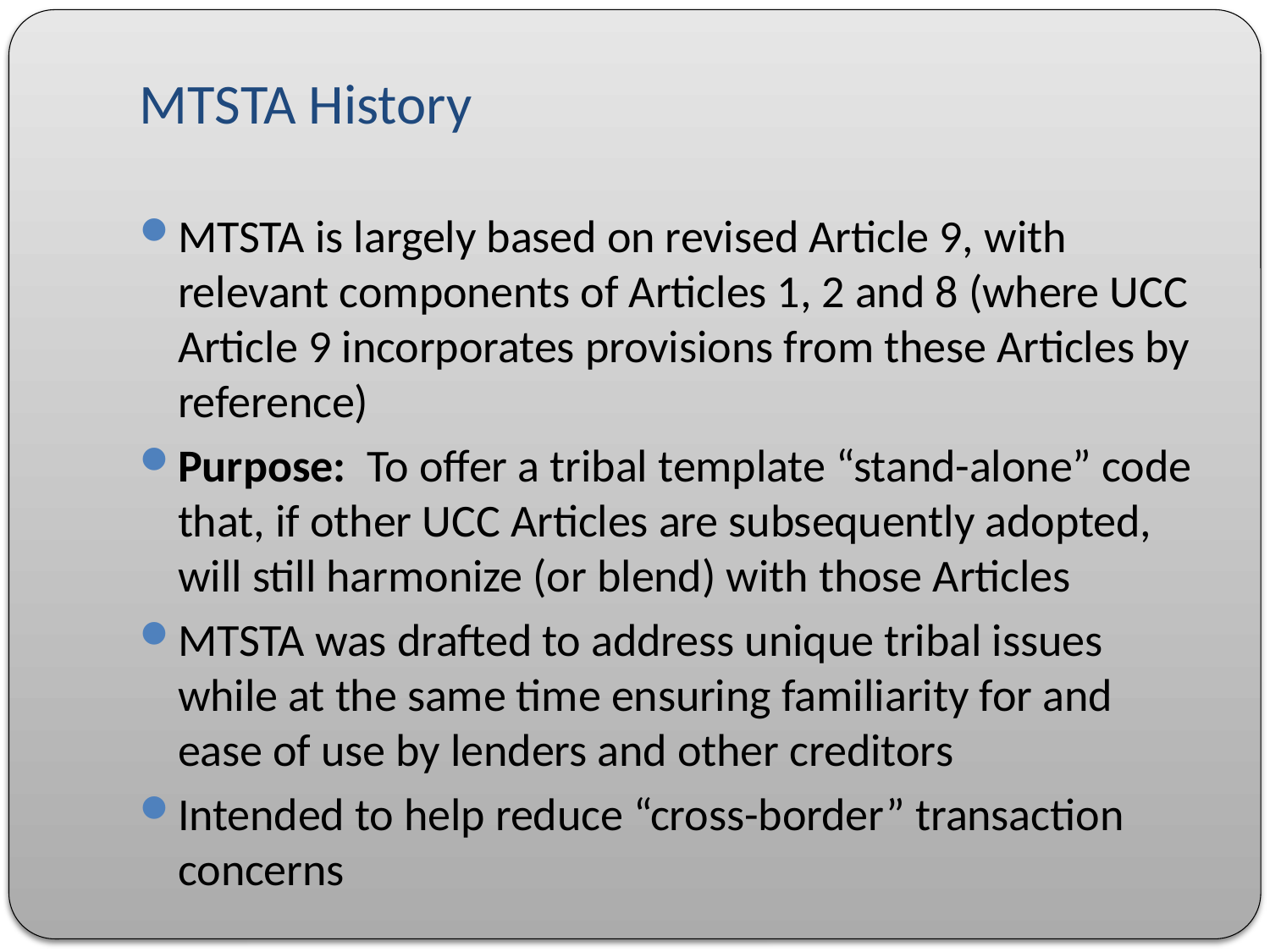

# MTSTA History
MTSTA is largely based on revised Article 9, with relevant components of Articles 1, 2 and 8 (where UCC Article 9 incorporates provisions from these Articles by reference)
Purpose:  To offer a tribal template “stand-alone” code that, if other UCC Articles are subsequently adopted, will still harmonize (or blend) with those Articles
MTSTA was drafted to address unique tribal issues while at the same time ensuring familiarity for and ease of use by lenders and other creditors
Intended to help reduce “cross-border” transaction concerns